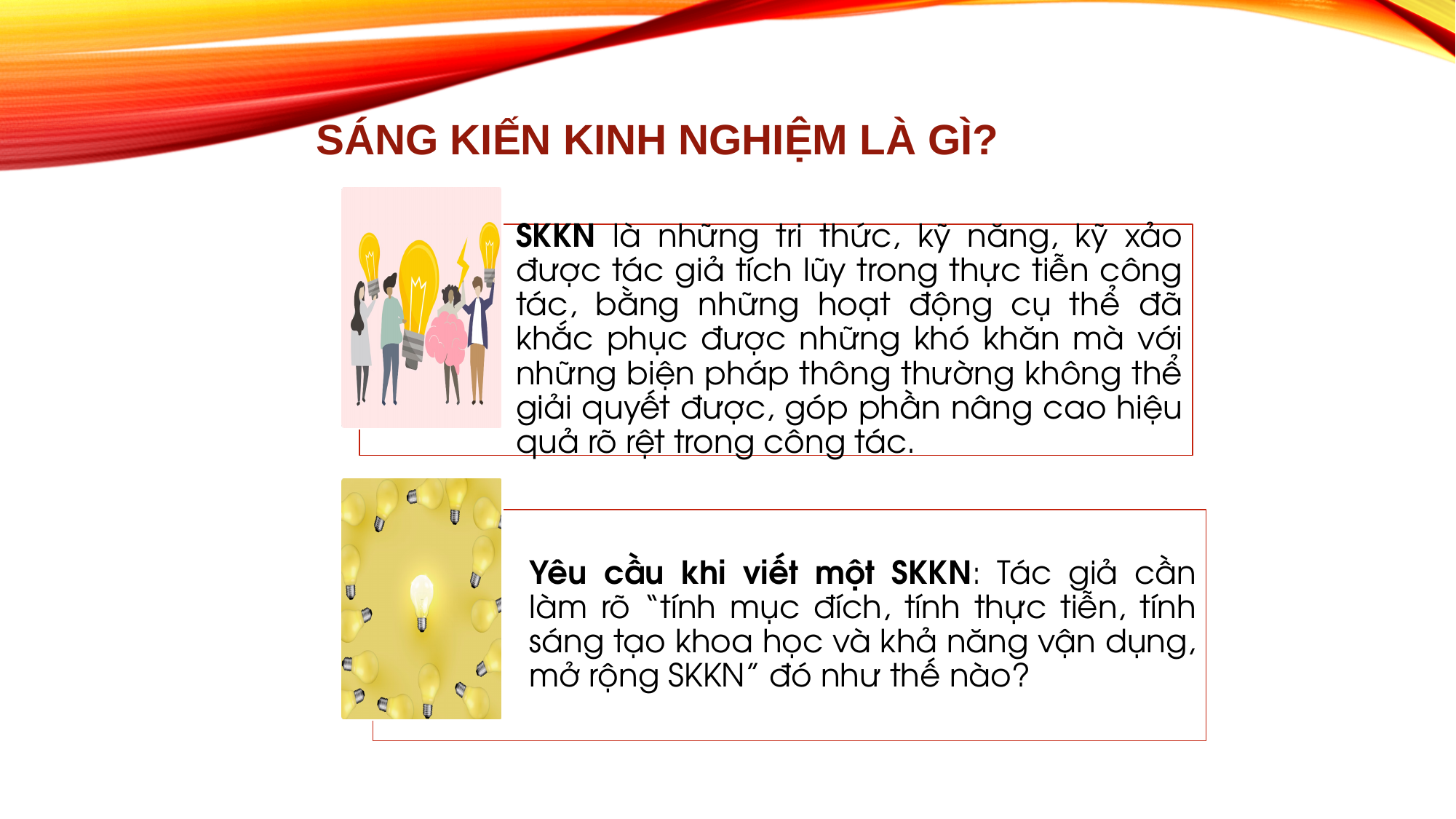

# Sáng kiến kinh nghiệm là gì?
SKKN là những tri thức, kỹ năng, kỹ xảo được tác giả tích lũy trong thực tiễn công tác, bằng những hoạt động cụ thể đã khắc phục được những khó khăn mà với những biện pháp thông thường không thể giải quyết được, góp phần nâng cao hiệu quả rõ rệt trong công tác.
Yêu cầu khi viết một SKKN: Tác giả cần làm rõ “tính mục đích, tính thực tiễn, tính sáng tạo khoa học và khả năng vận dụng, mở rộng SKKN” đó như thế nào?